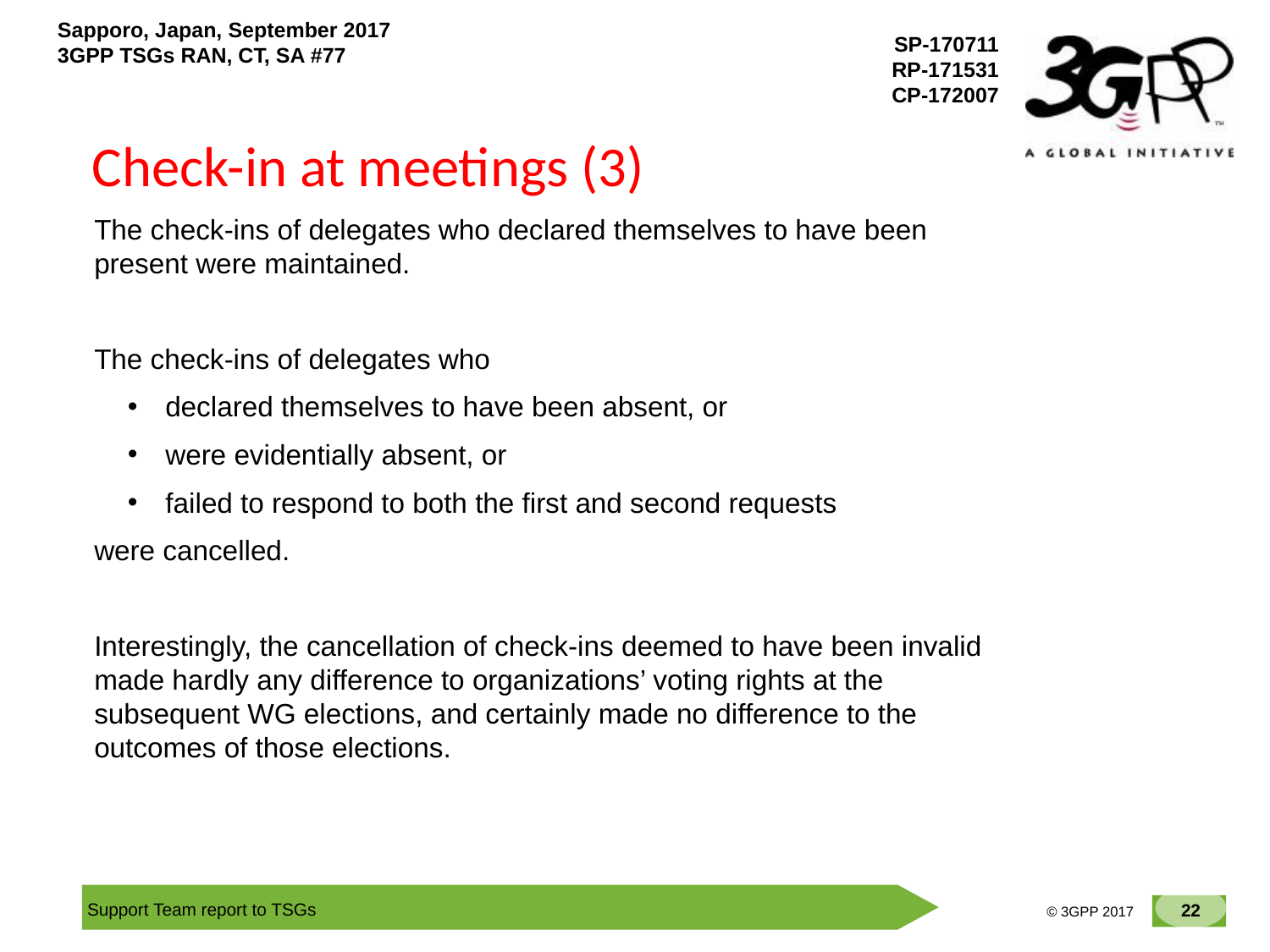

# Check-in at meetings (3)
The check-ins of delegates who declared themselves to have been present were maintained.

The check-ins of delegates who
 declared themselves to have been absent, or
 were evidentially absent, or
 failed to respond to both the first and second requests
were cancelled.

Interestingly, the cancellation of check-ins deemed to have been invalid made hardly any difference to organizations’ voting rights at the subsequent WG elections, and certainly made no difference to the outcomes of those elections.